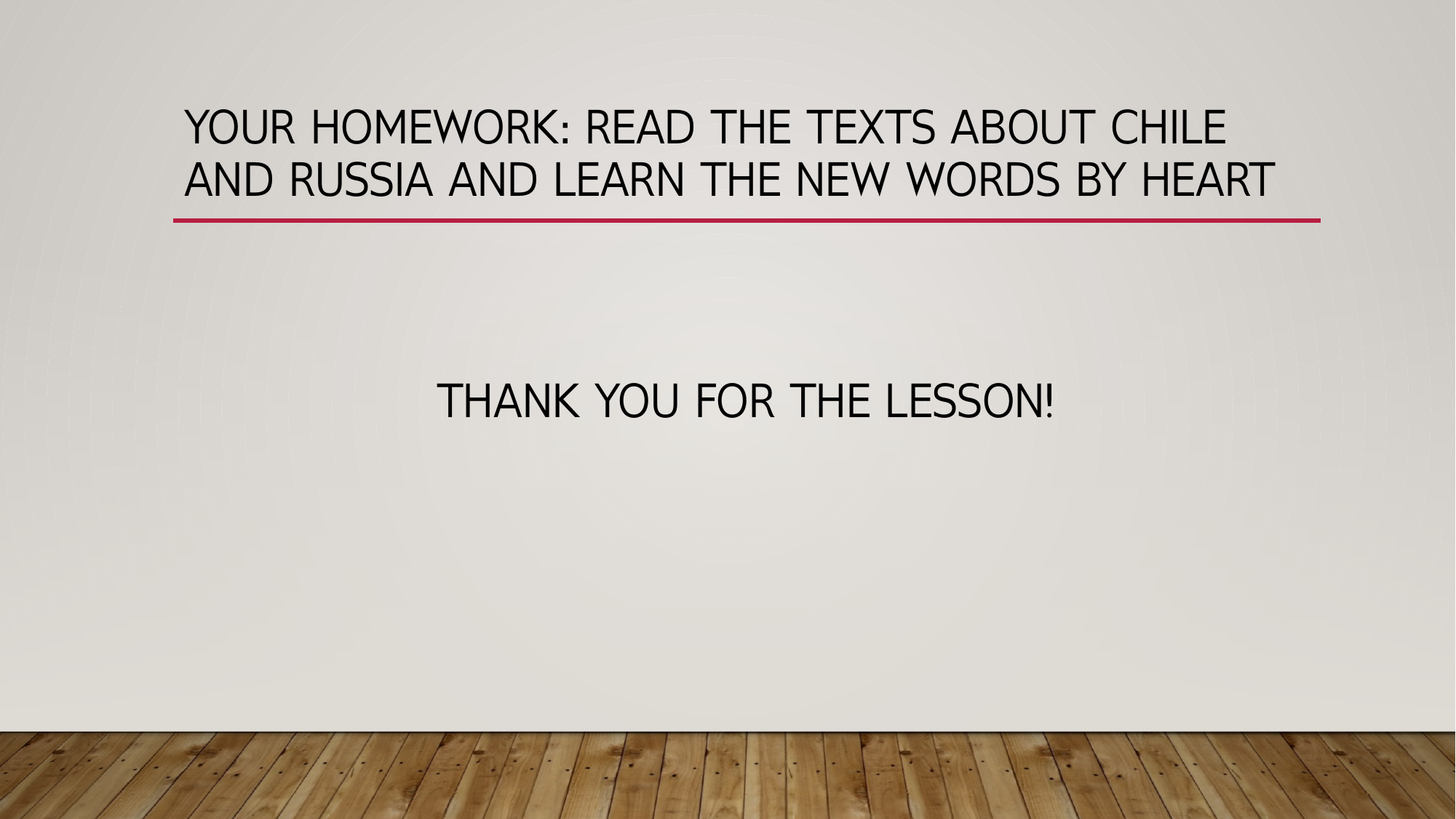

# Your homework: read the texts about Chile and Russia and learn the new words by heart
Thank you for the lesson!